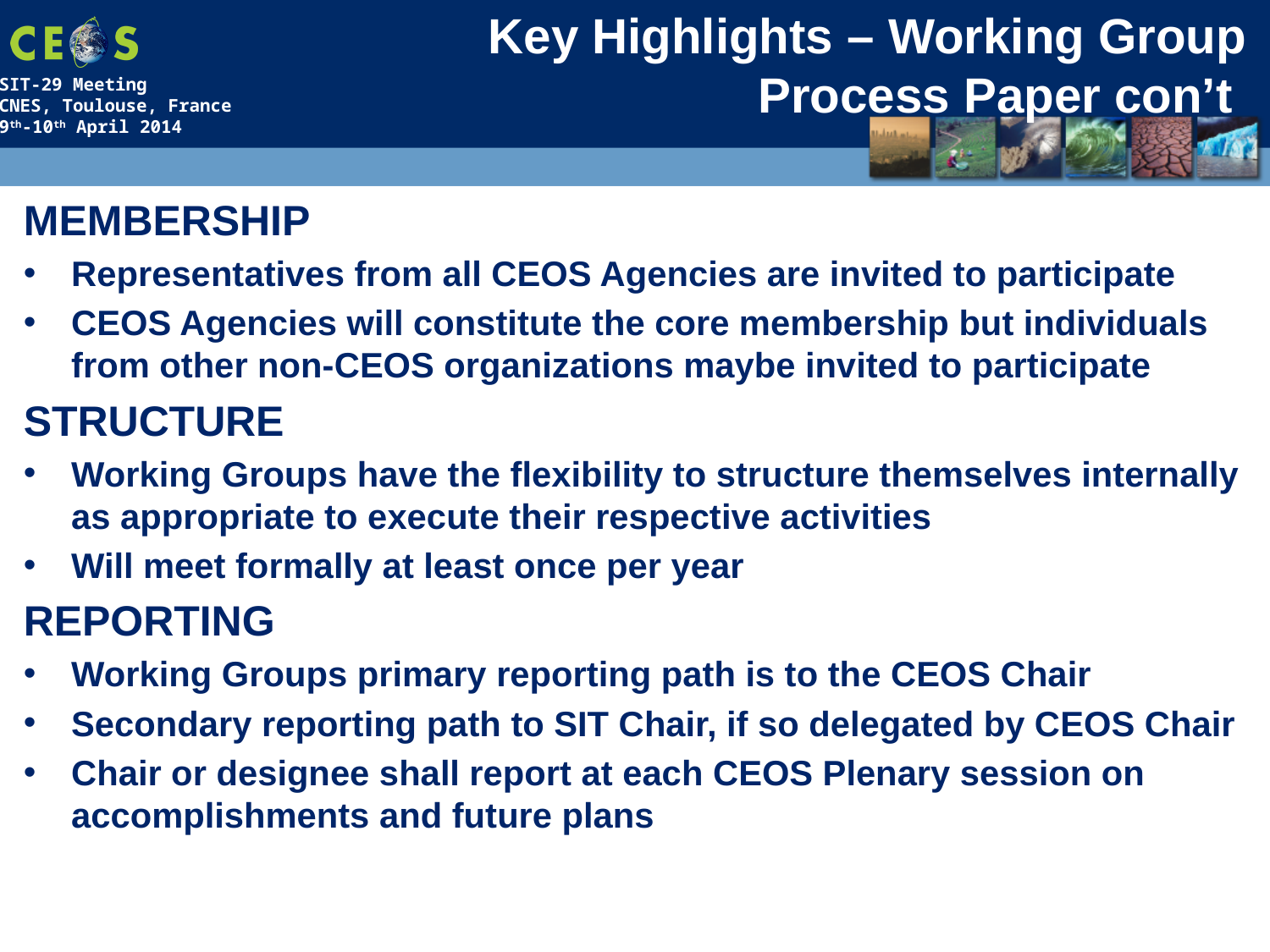

# Key Highlights – Working Group Process Paper con’t
Membership
Representatives from all CEOS Agencies are invited to participate
CEOS Agencies will constitute the core membership but individuals from other non-CEOS organizations maybe invited to participate
Structure
Working Groups have the flexibility to structure themselves internally as appropriate to execute their respective activities
Will meet formally at least once per year
Reporting
Working Groups primary reporting path is to the CEOS Chair
Secondary reporting path to SIT Chair, if so delegated by CEOS Chair
Chair or designee shall report at each CEOS Plenary session on accomplishments and future plans